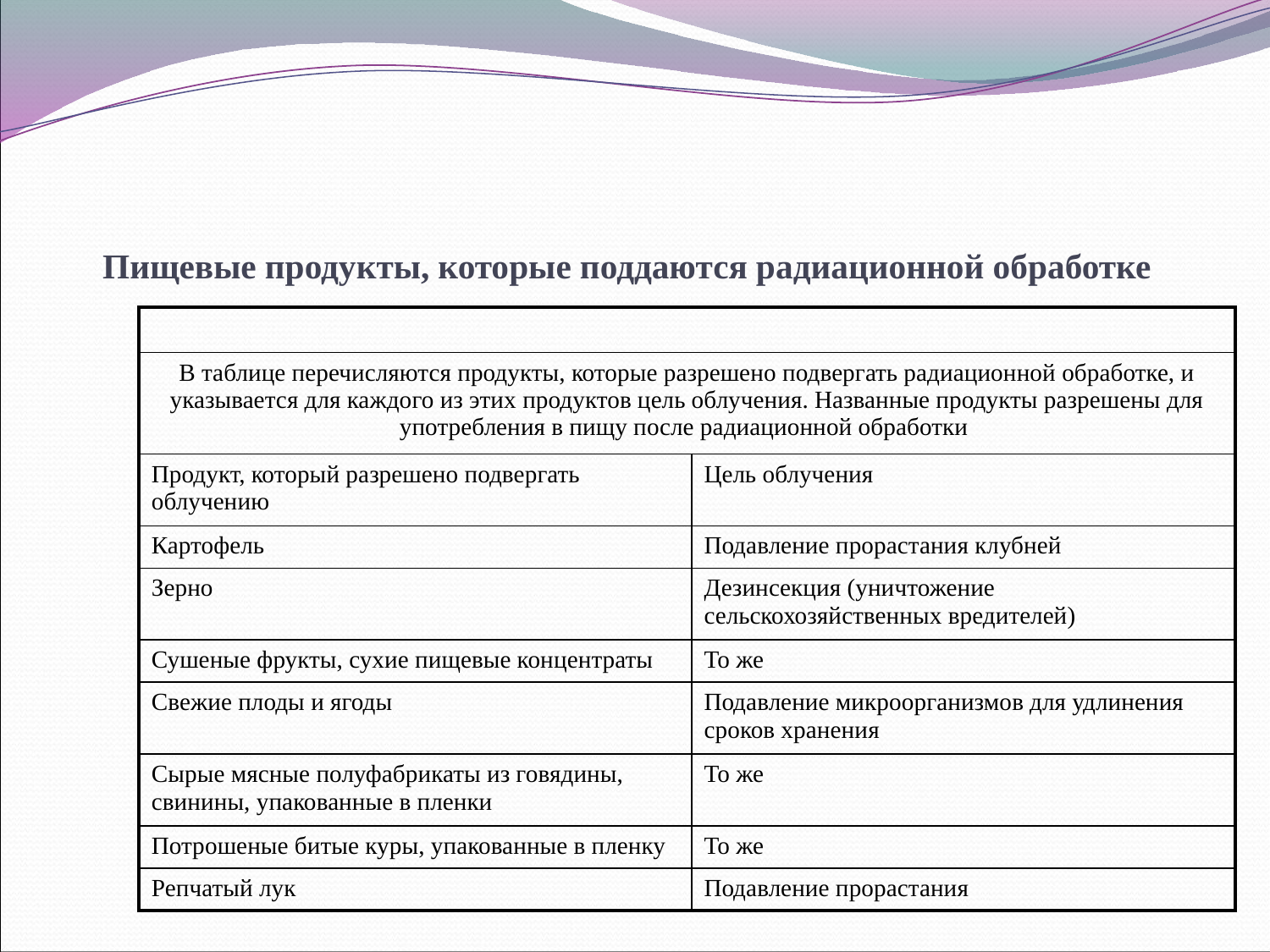

# Пищевые продукты, которые поддаются радиационной обработке
|  |  |
| --- | --- |
| В таблице перечисляются продукты, которые разрешено подвергать радиационной обработке, и указывается для каждого из этих продуктов цель облучения. Названные продукты разрешены для употребления в пищу после радиационной обработки |  |
| Продукт, который разрешено подвергать облучению | Цель облучения |
| Картофель | Подавление прорастания клубней |
| Зерно | Дезинсекция (уничтожение сельскохозяйственных вредителей) |
| Сушеные фрукты, сухие пищевые концентраты | То же |
| Свежие плоды и ягоды | Подавление микроорганизмов для удлинения сроков хранения |
| Сырые мясные полуфабрикаты из говядины, свинины, упакованные в пленки | То же |
| Потрошеные битые куры, упакованные в пленку | То же |
| Репчатый лук | Подавление прорастания |